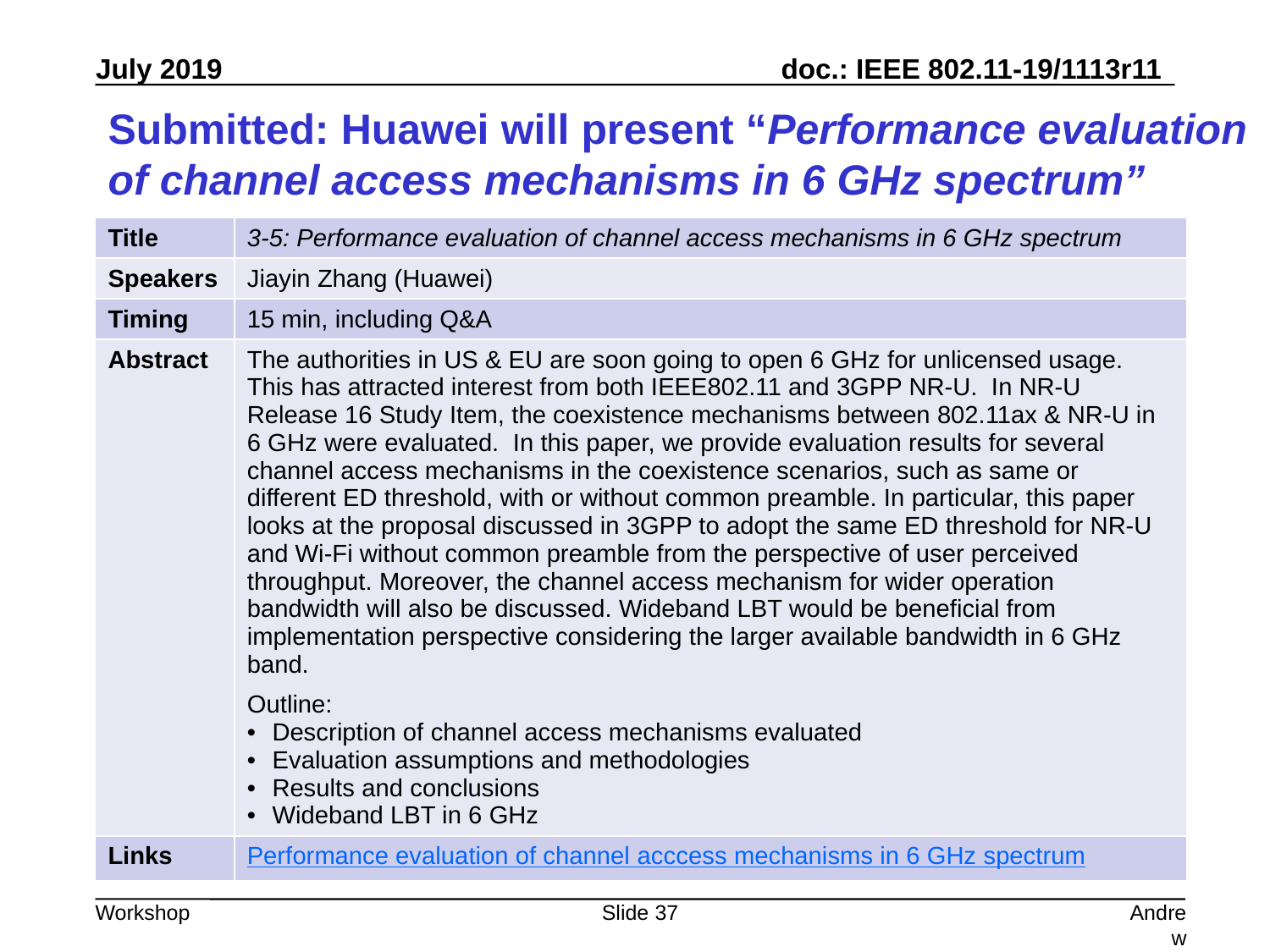

# Submitted: Huawei will present “Performance evaluation of channel access mechanisms in 6 GHz spectrum”
| Title | 3-5: Performance evaluation of channel access mechanisms in 6 GHz spectrum |
| --- | --- |
| Speakers | Jiayin Zhang (Huawei) |
| Timing | 15 min, including Q&A |
| Abstract | The authorities in US & EU are soon going to open 6 GHz for unlicensed usage. This has attracted interest from both IEEE802.11 and 3GPP NR-U. In NR-U Release 16 Study Item, the coexistence mechanisms between 802.11ax & NR-U in 6 GHz were evaluated. In this paper, we provide evaluation results for several channel access mechanisms in the coexistence scenarios, such as same or different ED threshold, with or without common preamble. In particular, this paper looks at the proposal discussed in 3GPP to adopt the same ED threshold for NR-U and Wi-Fi without common preamble from the perspective of user perceived throughput. Moreover, the channel access mechanism for wider operation bandwidth will also be discussed. Wideband LBT would be beneficial from implementation perspective considering the larger available bandwidth in 6 GHz band. Outline: Description of channel access mechanisms evaluated Evaluation assumptions and methodologies Results and conclusions Wideband LBT in 6 GHz |
| Links | Performance evaluation of channel acccess mechanisms in 6 GHz spectrum |
Slide 37
Andrew Myles, Cisco